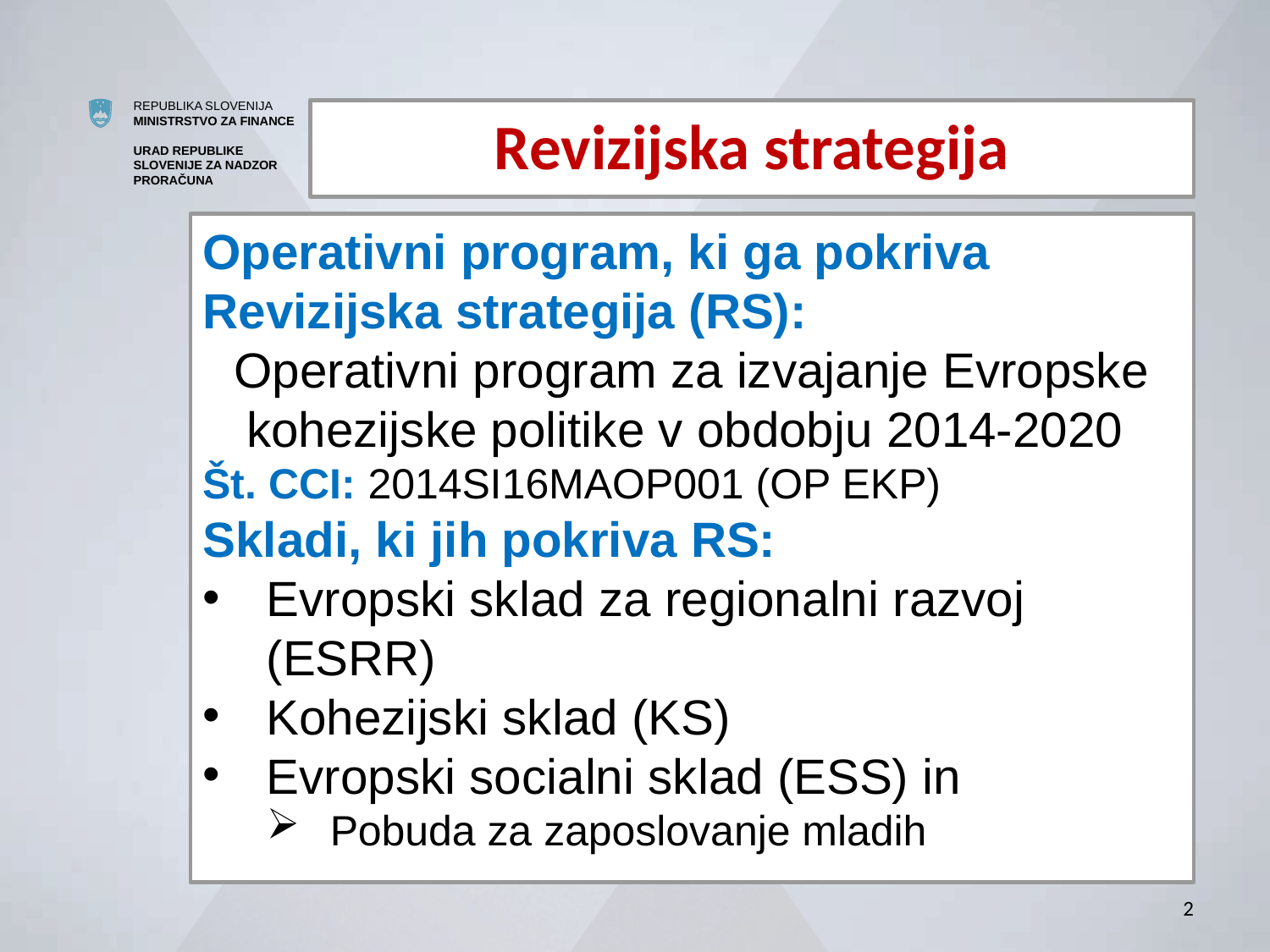

# Revizijska strategija
Operativni program, ki ga pokriva Revizijska strategija (RS):
Operativni program za izvajanje Evropske kohezijske politike v obdobju 2014-2020
Št. CCI: 2014SI16MAOP001 (OP EKP)
Skladi, ki jih pokriva RS:
Evropski sklad za regionalni razvoj (ESRR)
Kohezijski sklad (KS)
Evropski socialni sklad (ESS) in
Pobuda za zaposlovanje mladih

2